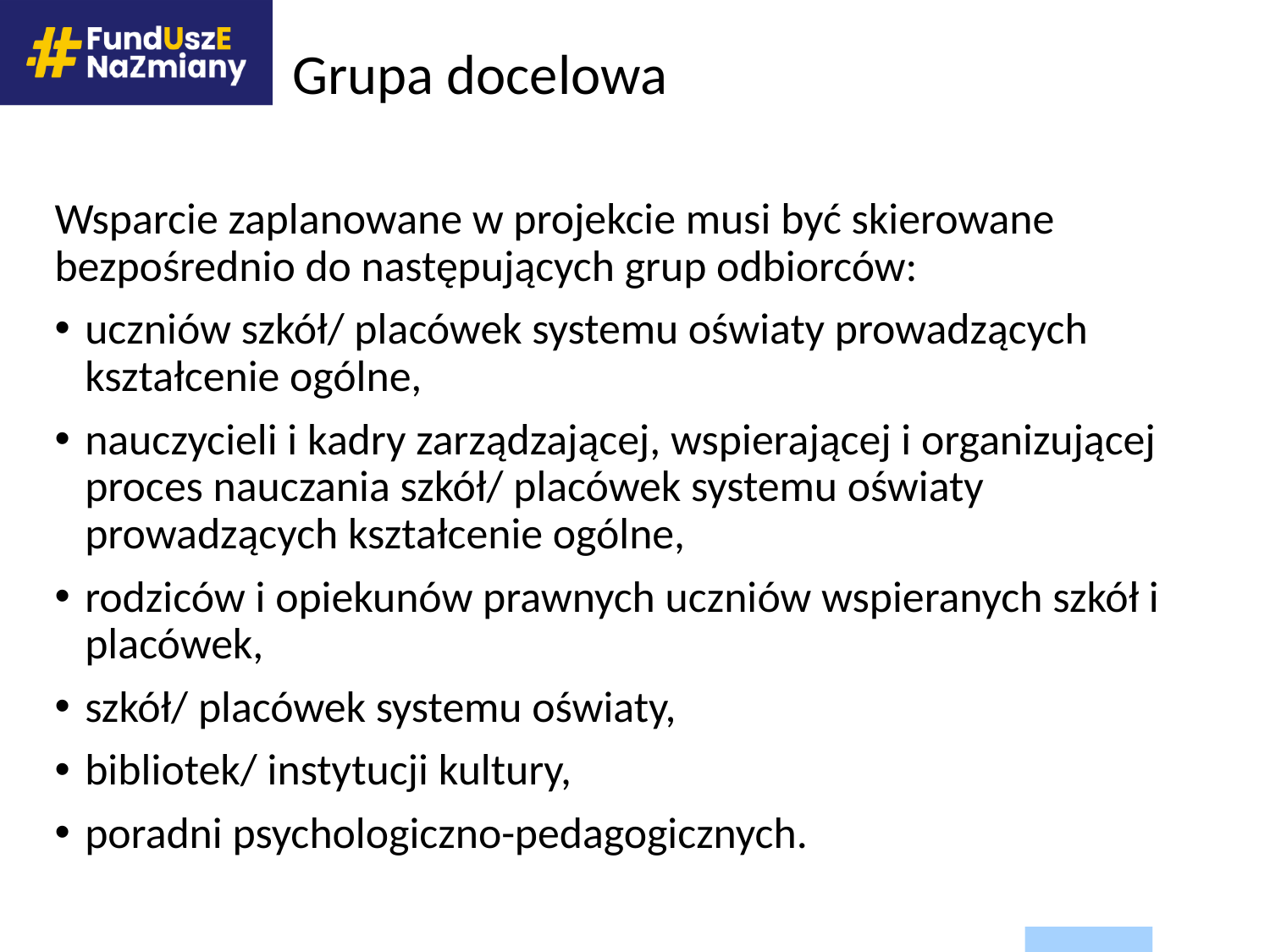

# Grupa docelowa
Wsparcie zaplanowane w projekcie musi być skierowane bezpośrednio do następujących grup odbiorców:
uczniów szkół/ placówek systemu oświaty prowadzących kształcenie ogólne,
nauczycieli i kadry zarządzającej, wspierającej i organizującej proces nauczania szkół/ placówek systemu oświaty prowadzących kształcenie ogólne,
rodziców i opiekunów prawnych uczniów wspieranych szkół i placówek,
szkół/ placówek systemu oświaty,
bibliotek/ instytucji kultury,
poradni psychologiczno-pedagogicznych.